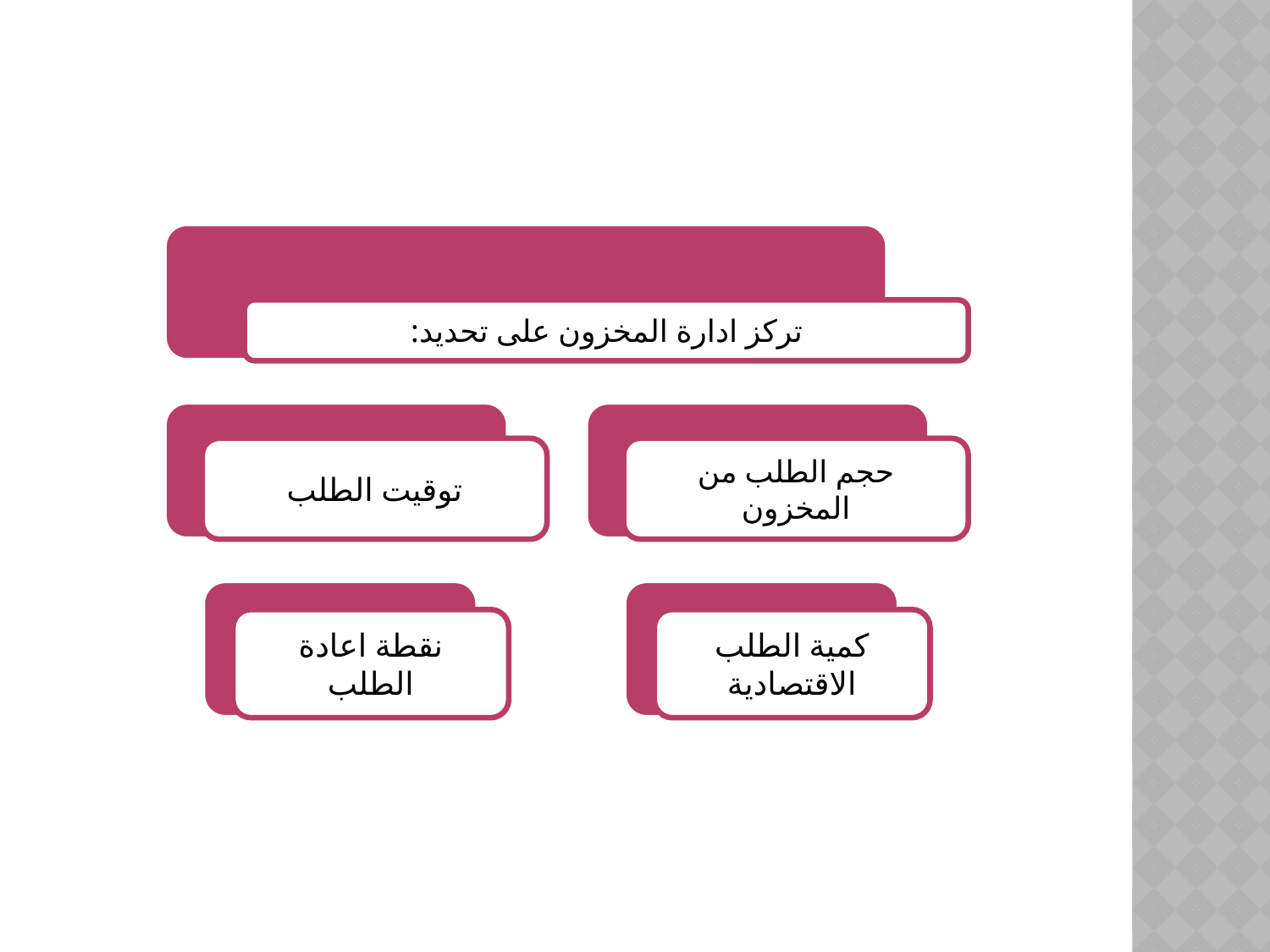

#
تركز ادارة المخزون على تحديد:
توقيت الطلب
نقطة اعادة الطلب
حجم الطلب من المخزون